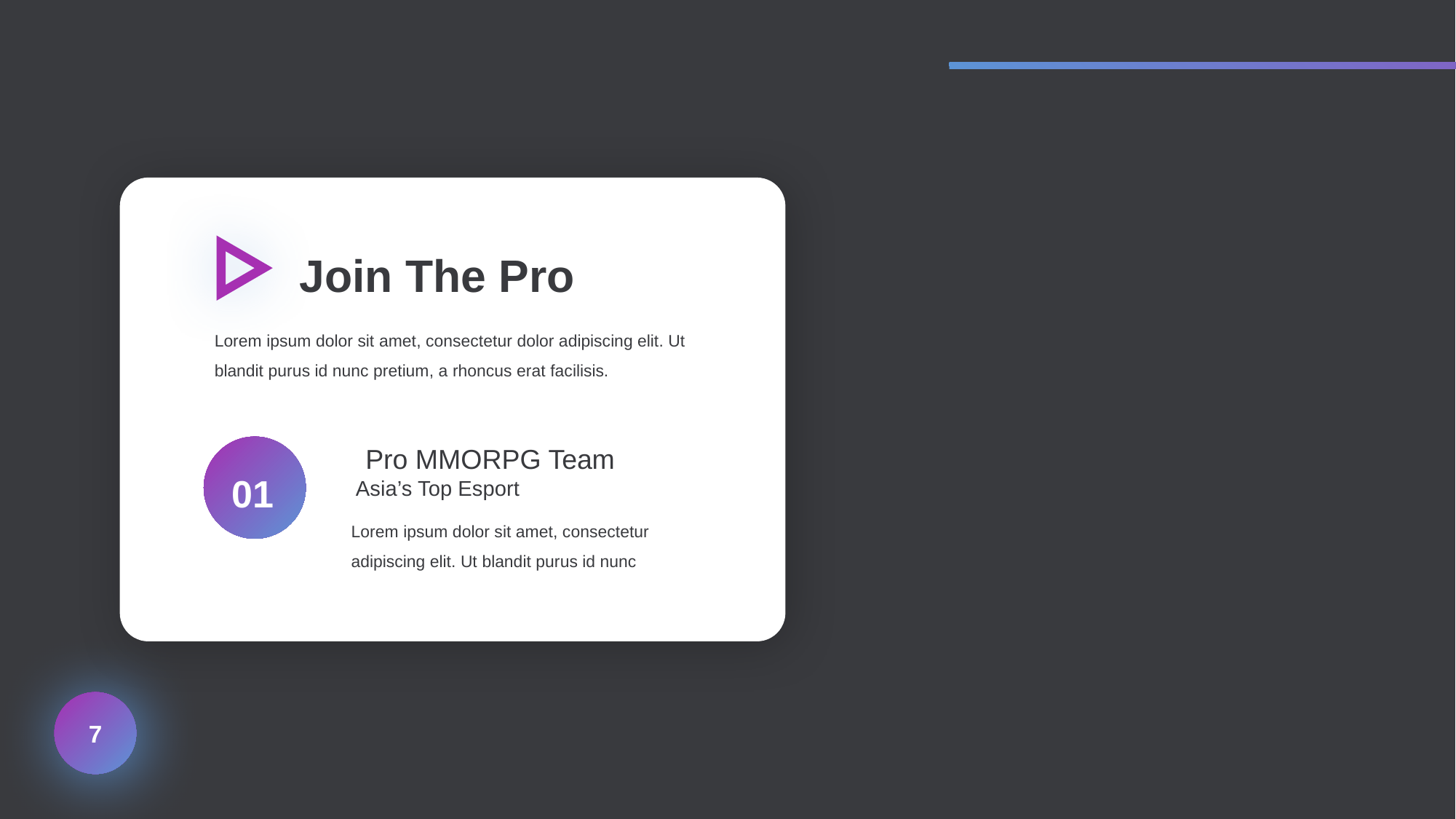

Join The Pro

Lorem ipsum dolor sit amet, consectetur dolor adipiscing elit. Ut blandit purus id nunc pretium, a rhoncus erat facilisis.

01
Pro MMORPG Team
Asia’s Top Esport
Lorem ipsum dolor sit amet, consectetur adipiscing elit. Ut blandit purus id nunc